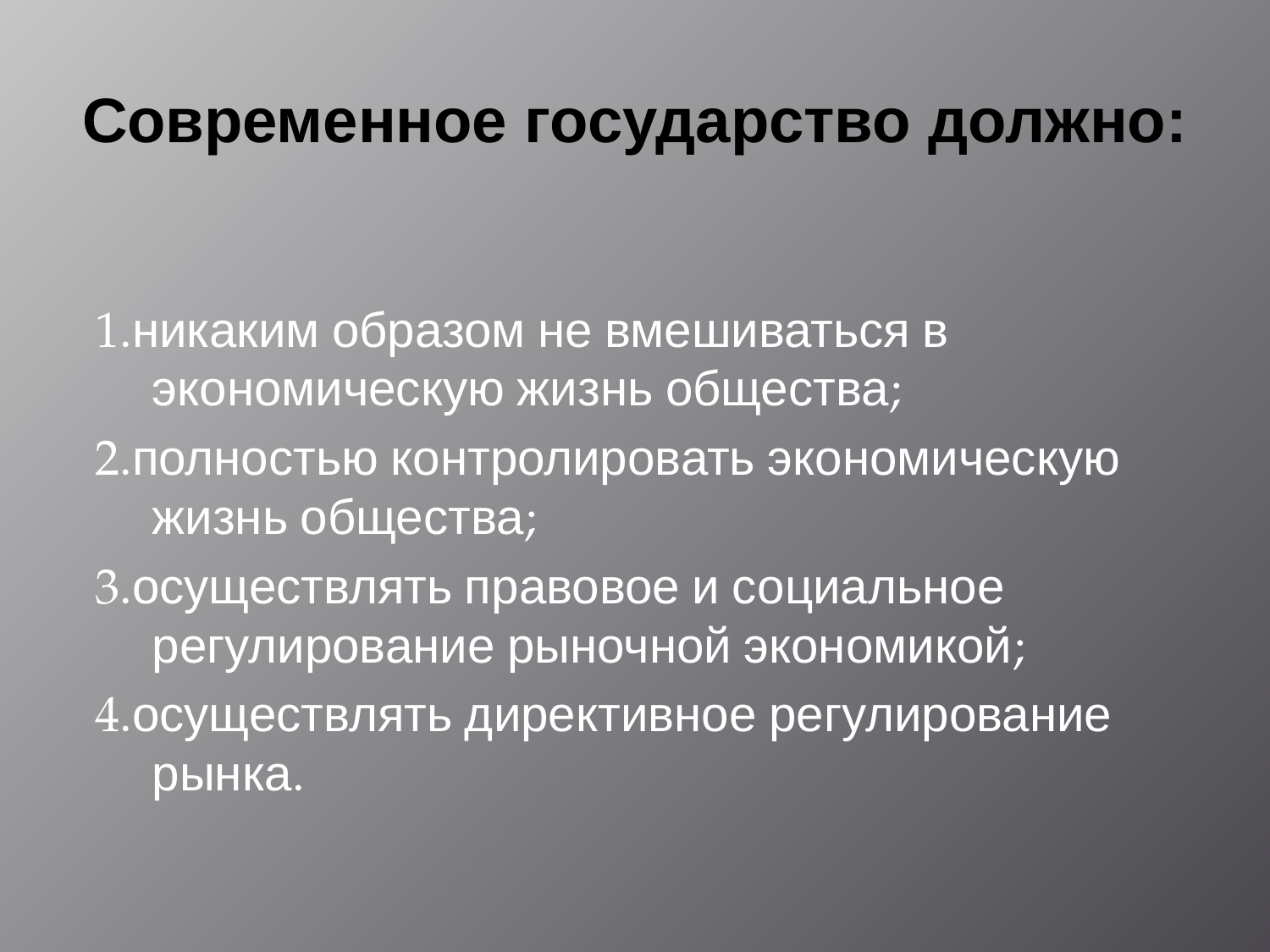

# Современное государство должно:

1.никаким образом не вмешиваться в экономическую жизнь общества;
2.полностью контролировать экономическую жизнь общества;
3.осуществлять правовое и социальное регулирование рыночной экономикой;
4.осуществлять директивное регулирование рынка.